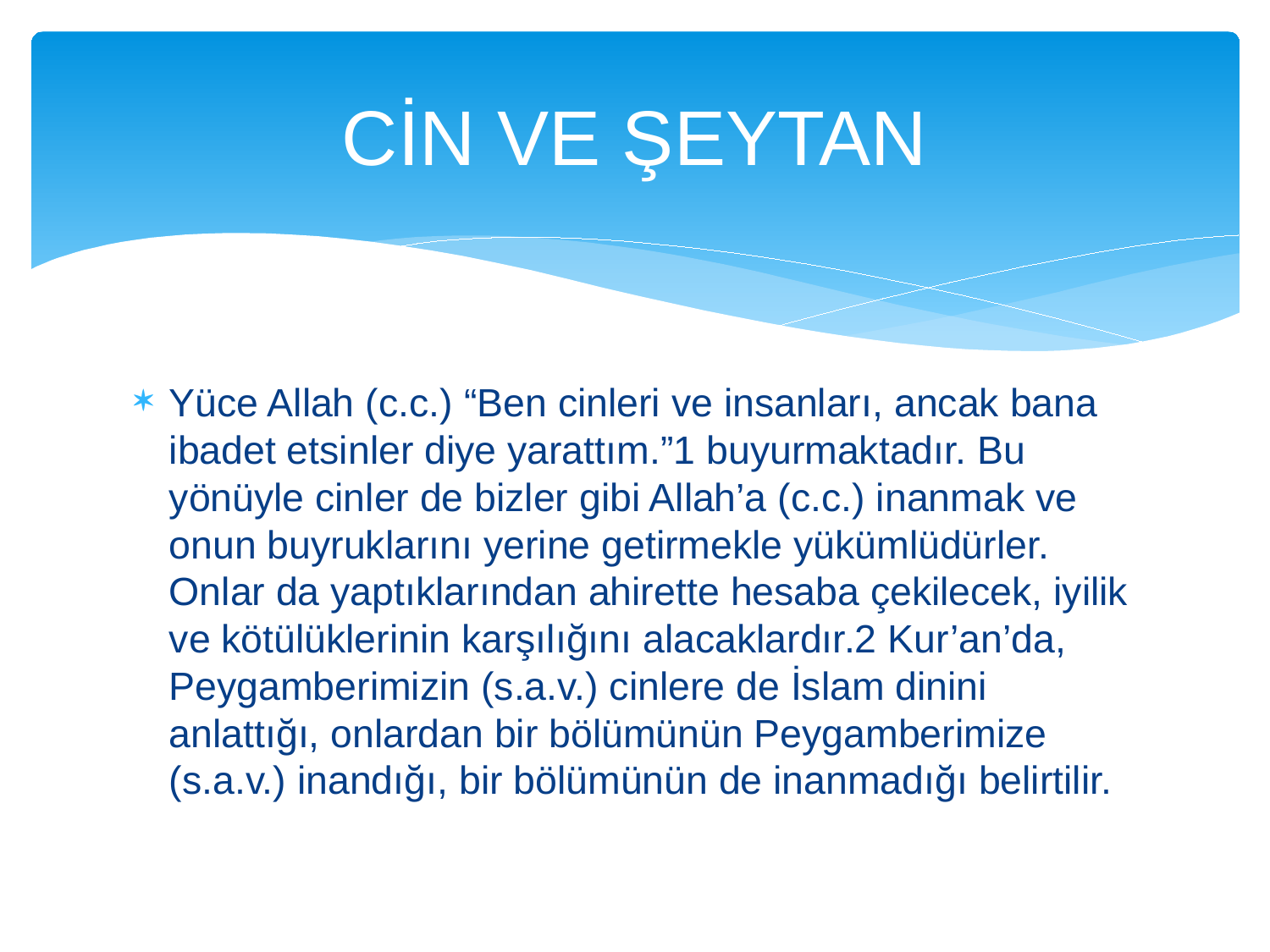

# CİN VE ŞEYTAN
Yüce Allah (c.c.) “Ben cinleri ve insanları, ancak bana ibadet etsinler diye yarattım.”1 buyurmaktadır. Bu yönüyle cinler de bizler gibi Allah’a (c.c.) inanmak ve onun buyruklarını yerine getirmekle yükümlüdürler. Onlar da yaptıklarından ahirette hesaba çekilecek, iyilik ve kötülüklerinin karşılığını alacaklardır.2 Kur’an’da, Peygamberimizin (s.a.v.) cinlere de İslam dinini anlattığı, onlardan bir bölümünün Peygamberimize (s.a.v.) inandığı, bir bölümünün de inanmadığı belirtilir.